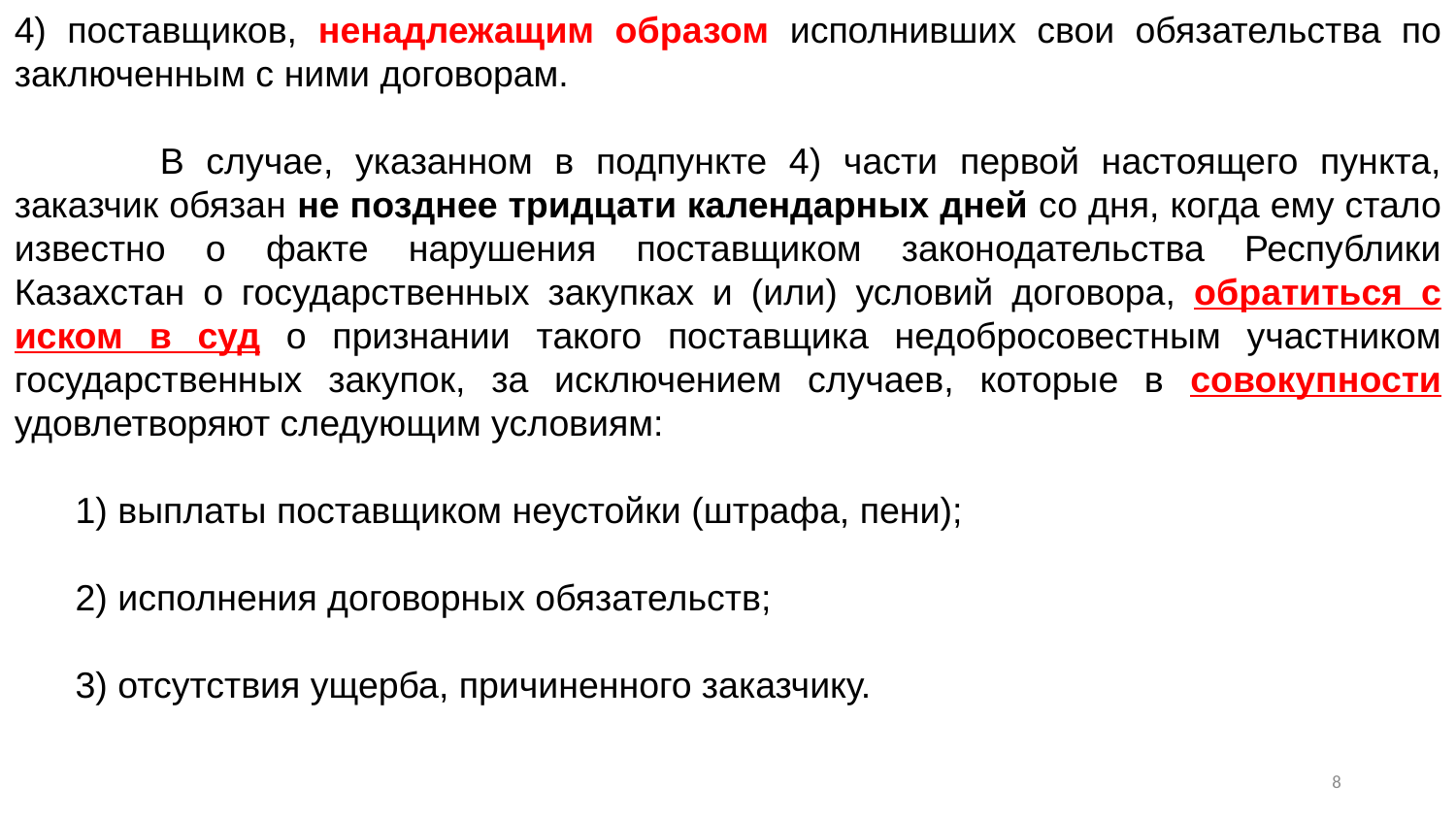

4) поставщиков, ненадлежащим образом исполнивших свои обязательства по заключенным с ними договорам.

 	В случае, указанном в подпункте 4) части первой настоящего пункта, заказчик обязан не позднее тридцати календарных дней со дня, когда ему стало известно о факте нарушения поставщиком законодательства Республики Казахстан о государственных закупках и (или) условий договора, обратиться с иском в суд о признании такого поставщика недобросовестным участником государственных закупок, за исключением случаев, которые в совокупности удовлетворяют следующим условиям:

      1) выплаты поставщиком неустойки (штрафа, пени);

      2) исполнения договорных обязательств;

      3) отсутствия ущерба, причиненного заказчику.

8